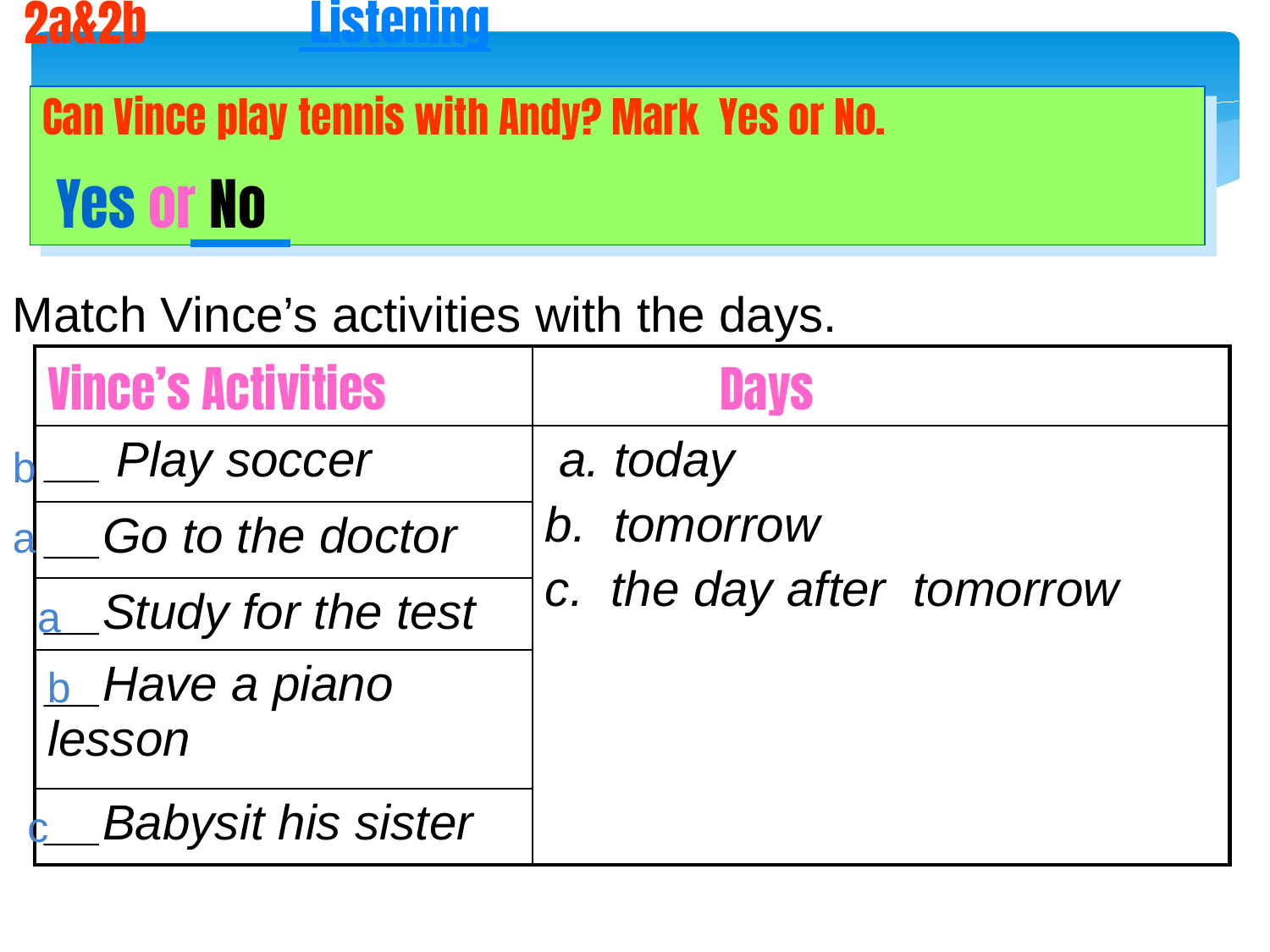

2a&2b              Listening
Can Vince play tennis with Andy? Mark  Yes or No.
 Yes or No

Match Vince’s activities with the days.
| Vince’s Activities | Days |
| --- | --- |
| \_\_ Play soccer | a. today b. tomorrow c. the day after tomorrow |
| \_\_Go to the doctor |  |
| \_\_Study for the test |  |
| \_\_Have a piano lesson |  |
| \_\_Babysit his sister |  |
b
a
a
b
c